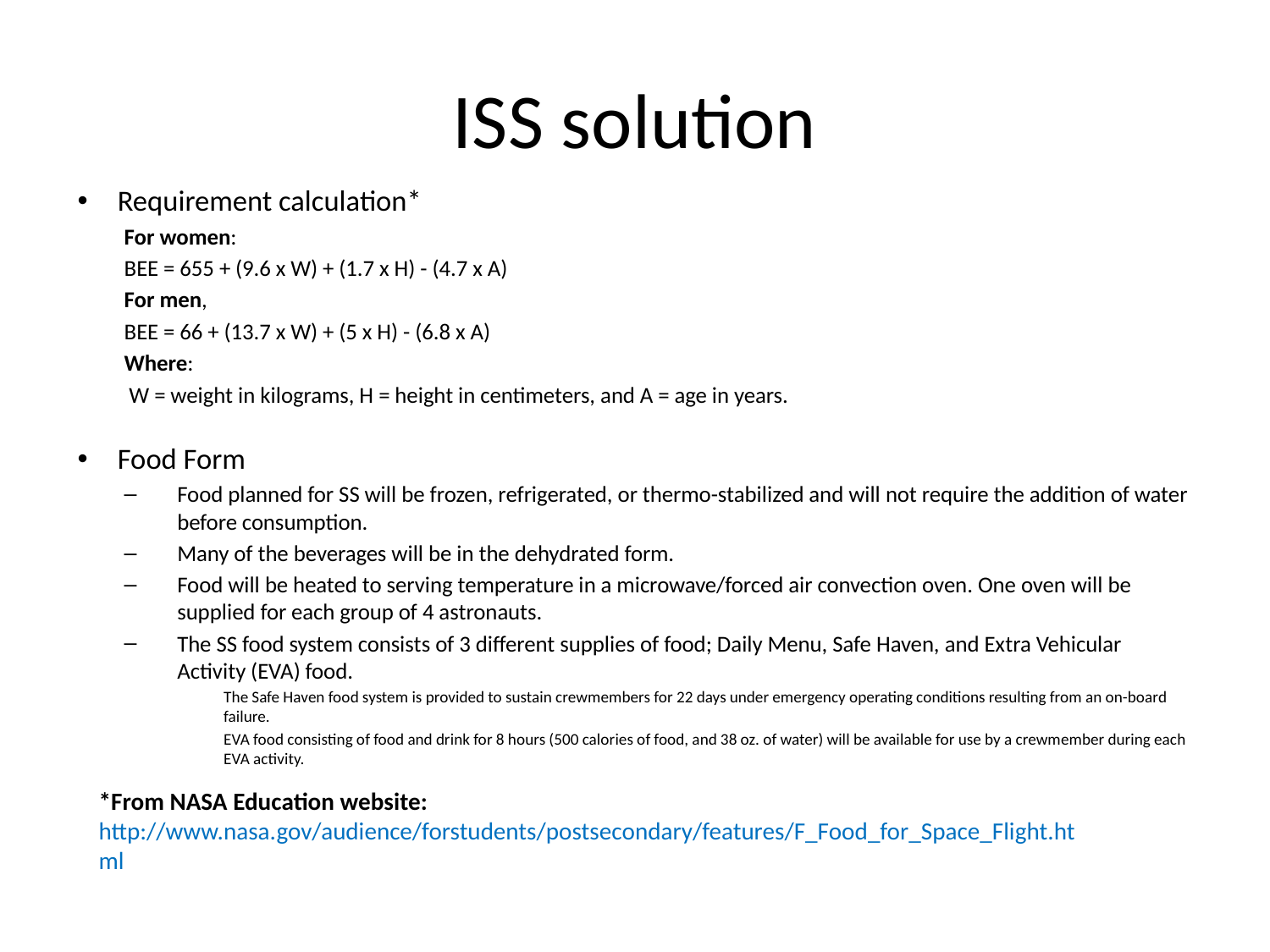

# ISS solution
Requirement calculation*
For women:
BEE = 655 + (9.6 x W) + (1.7 x H) - (4.7 x A)
For men,
BEE = 66 + (13.7 x W) + (5 x H) - (6.8 x A)
Where:
 W = weight in kilograms, H = height in centimeters, and A = age in years.
Food Form
Food planned for SS will be frozen, refrigerated, or thermo-stabilized and will not require the addition of water before consumption.
Many of the beverages will be in the dehydrated form.
Food will be heated to serving temperature in a microwave/forced air convection oven. One oven will be supplied for each group of 4 astronauts.
The SS food system consists of 3 different supplies of food; Daily Menu, Safe Haven, and Extra Vehicular Activity (EVA) food.
The Safe Haven food system is provided to sustain crewmembers for 22 days under emergency operating conditions resulting from an on-board failure.
EVA food consisting of food and drink for 8 hours (500 calories of food, and 38 oz. of water) will be available for use by a crewmember during each EVA activity.
*From NASA Education website: http://www.nasa.gov/audience/forstudents/postsecondary/features/F_Food_for_Space_Flight.html